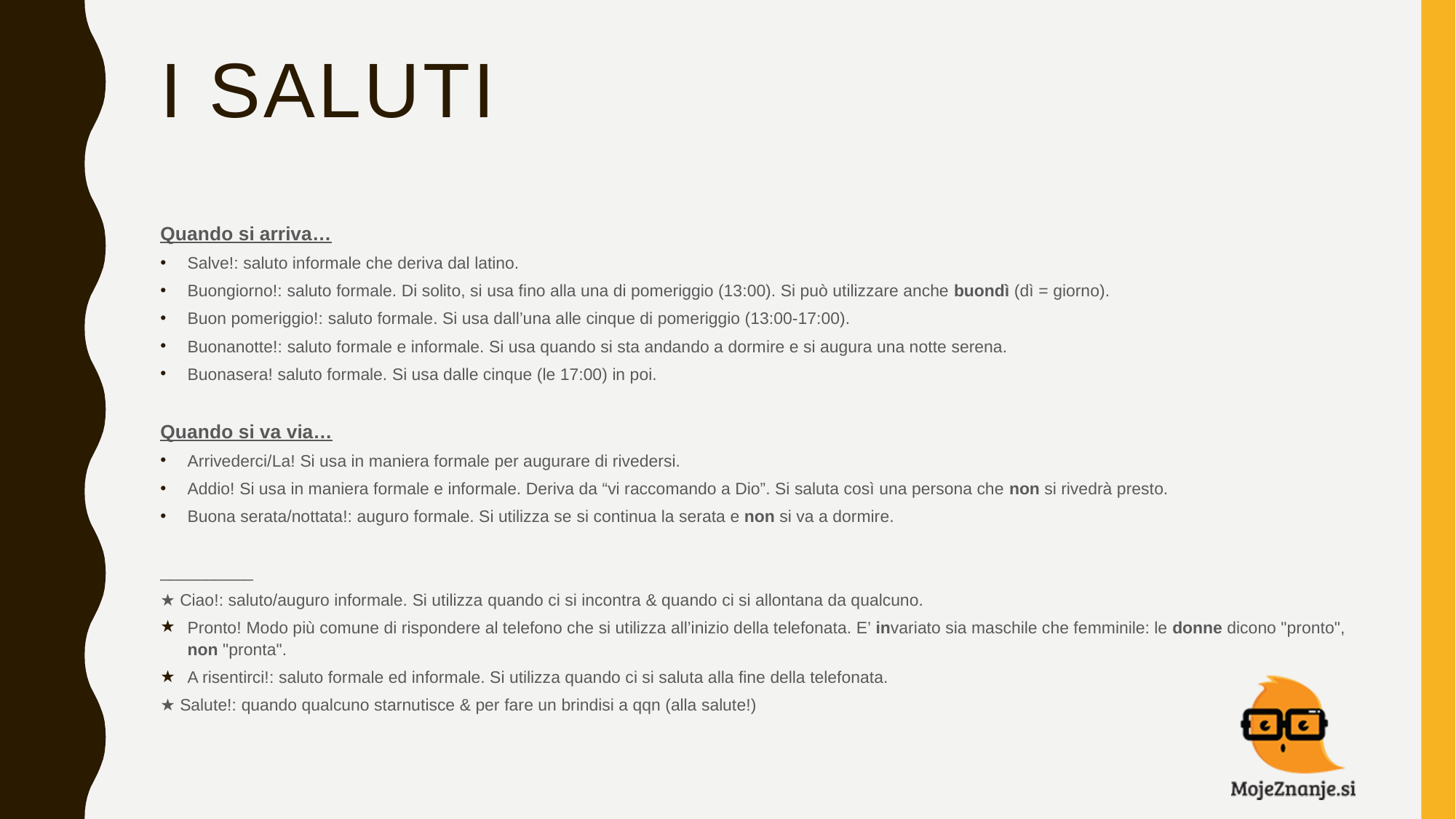

# I Saluti
Quando si arriva…
Salve!: saluto informale che deriva dal latino.
Buongiorno!: saluto formale. Di solito, si usa fino alla una di pomeriggio (13:00). Si può utilizzare anche buondì (dì = giorno).
Buon pomeriggio!: saluto formale. Si usa dall’una alle cinque di pomeriggio (13:00-17:00).
Buonanotte!: saluto formale e informale. Si usa quando si sta andando a dormire e si augura una notte serena.
Buonasera! saluto formale. Si usa dalle cinque (le 17:00) in poi.

Quando si va via…
Arrivederci/La! Si usa in maniera formale per augurare di rivedersi.
Addio! Si usa in maniera formale e informale. Deriva da “vi raccomando a Dio”. Si saluta così una persona che non si rivedrà presto.
Buona serata/nottata!: auguro formale. Si utilizza se si continua la serata e non si va a dormire.

__________
★ Ciao!: saluto/auguro informale. Si utilizza quando ci si incontra & quando ci si allontana da qualcuno.
Pronto! Modo più comune di rispondere al telefono che si utilizza all’inizio della telefonata. E’ invariato sia maschile che femminile: le donne dicono "pronto",  non "pronta".
A risentirci!: saluto formale ed informale. Si utilizza quando ci si saluta alla fine della telefonata.
★ Salute!: quando qualcuno starnutisce & per fare un brindisi a qqn (alla salute!)